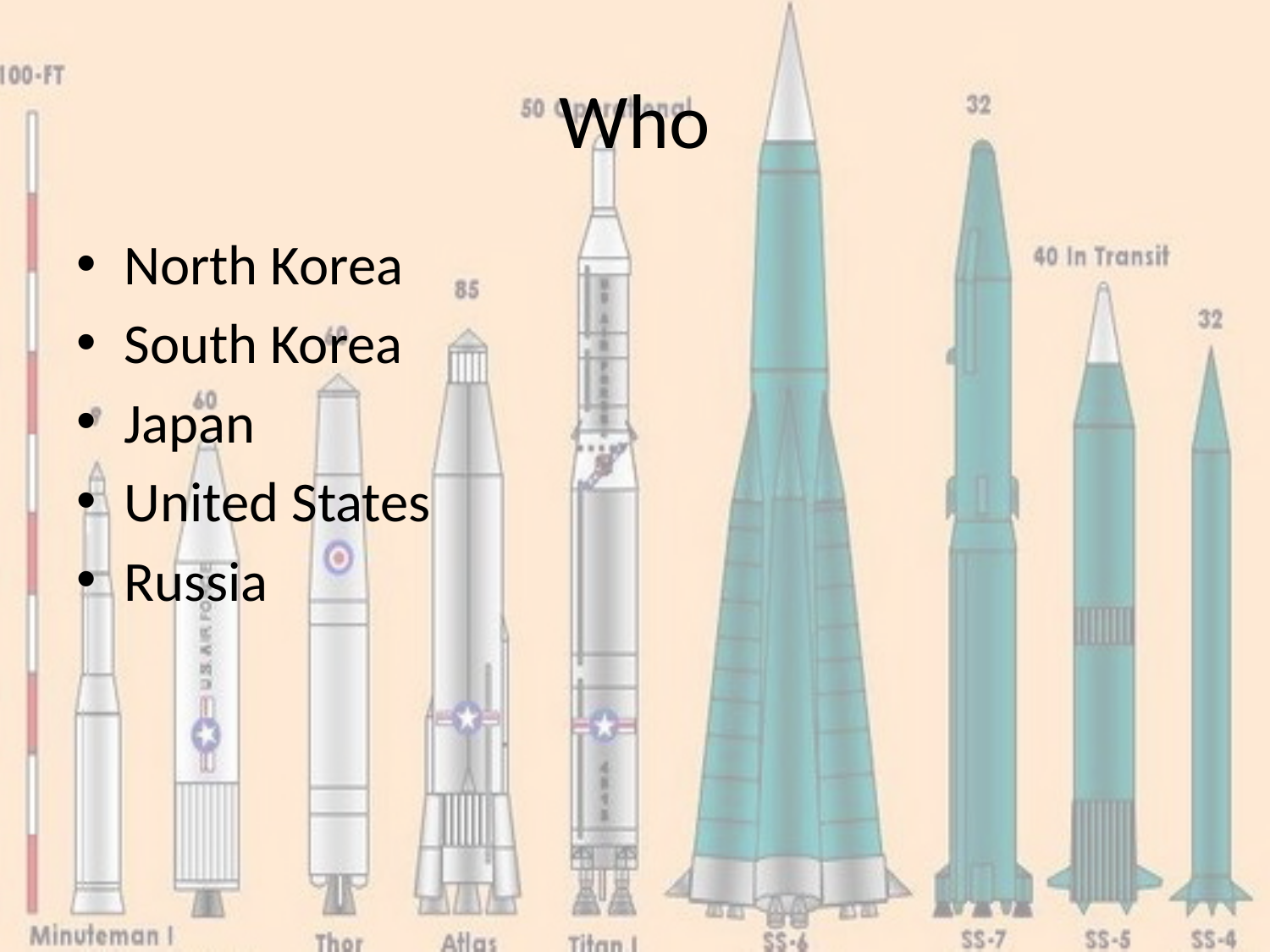

# Who
North Korea
South Korea
Japan
United States
Russia